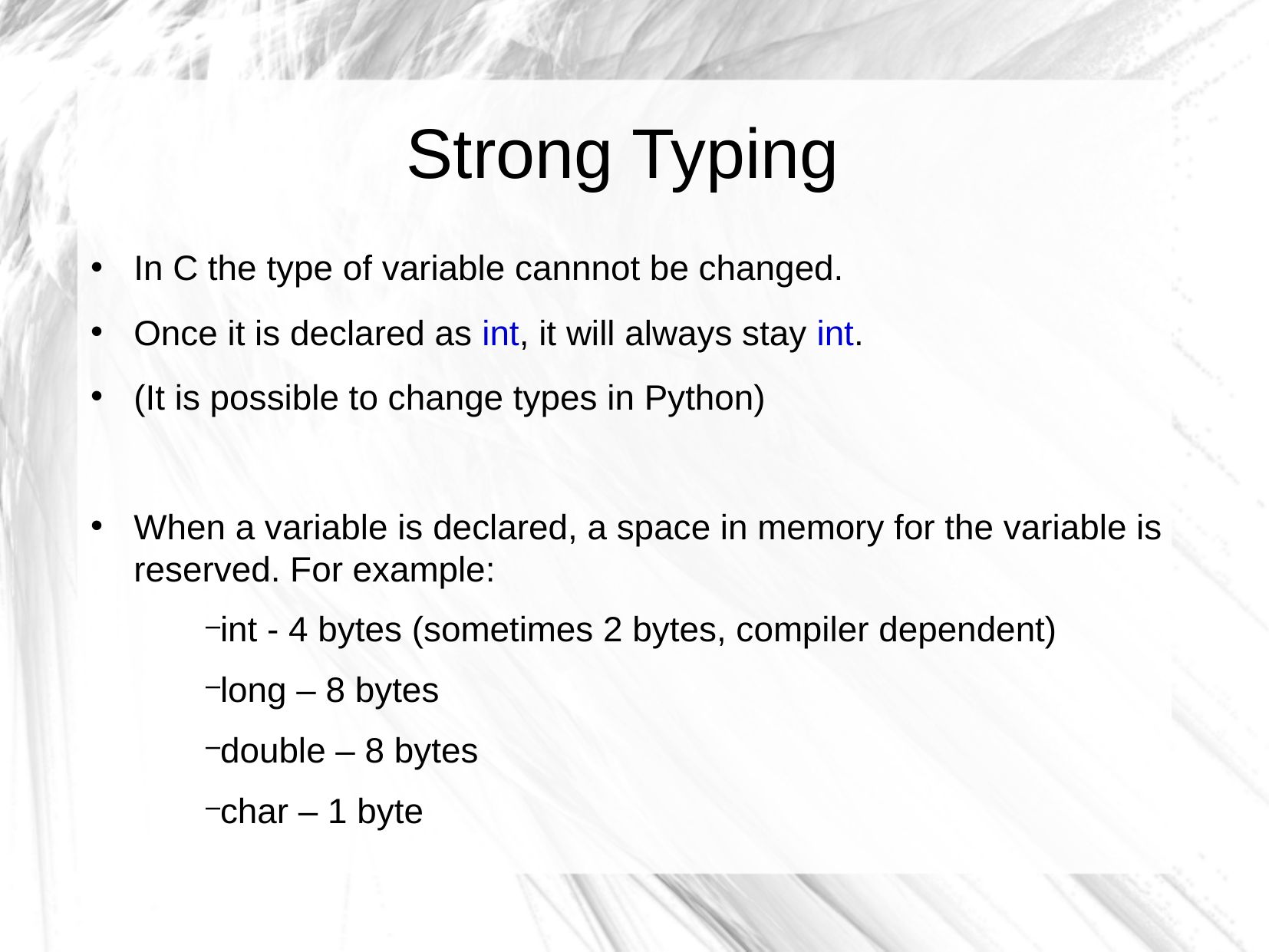

Strong Typing
In C the type of variable cannnot be changed.
Once it is declared as int, it will always stay int.
(It is possible to change types in Python)

When a variable is declared, a space in memory for the variable is reserved. For example:
int - 4 bytes (sometimes 2 bytes, compiler dependent)
long – 8 bytes
double – 8 bytes
char – 1 byte